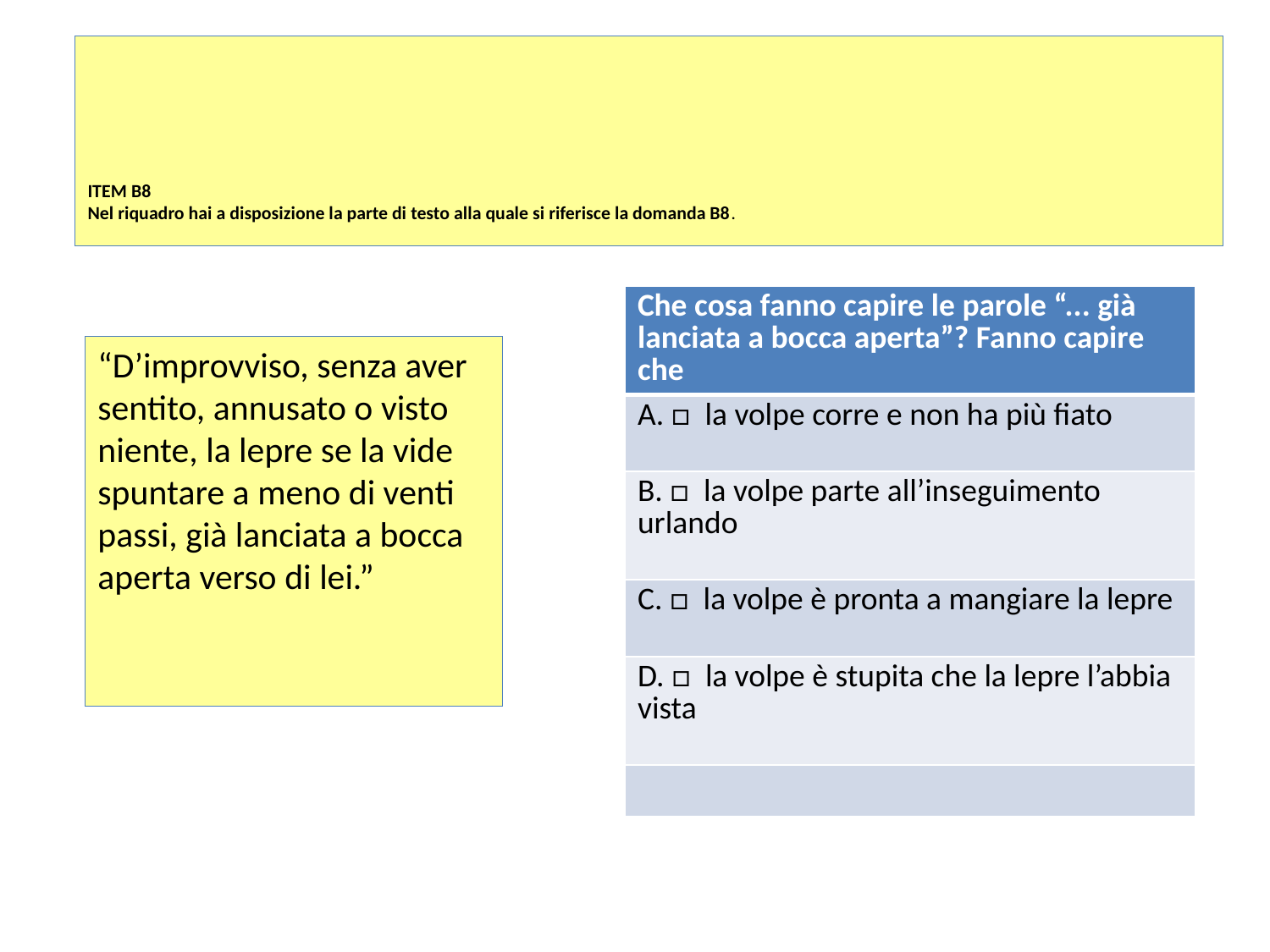

# ITEM B8 Nel riquadro hai a disposizione la parte di testo alla quale si riferisce la domanda B8.
| Che cosa fanno capire le parole “... già lanciata a bocca aperta”? Fanno capire che |
| --- |
| A. □ la volpe corre e non ha più fiato |
| B. □ la volpe parte all’inseguimento urlando |
| C. □ la volpe è pronta a mangiare la lepre |
| D. □ la volpe è stupita che la lepre l’abbia vista |
|  |
“D’improvviso, senza aver sentito, annusato o visto niente, la lepre se la vide spuntare a meno di venti passi, già lanciata a bocca aperta verso di lei.”